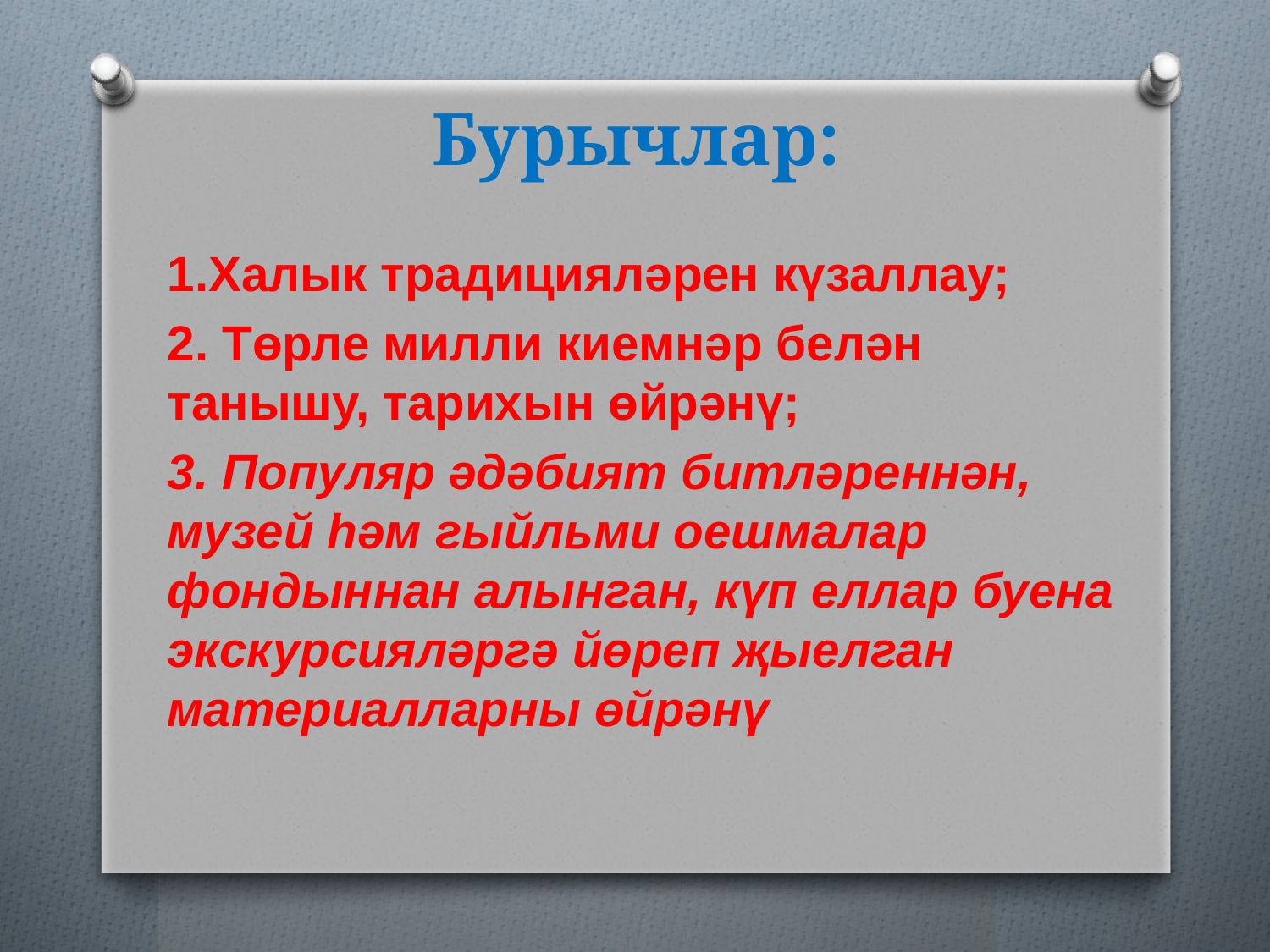

# Бурычлар:
1.Халык традицияләрен күзаллау;
2. Төрле милли киемнәр белән танышу, тарихын өйрәнү;
3. Популяр әдәбият битләреннән, музей һәм гыйльми оешмалар фондыннан алынган, күп еллар буена экскурсияләргә йөреп җыелган материалларны өйрәнү